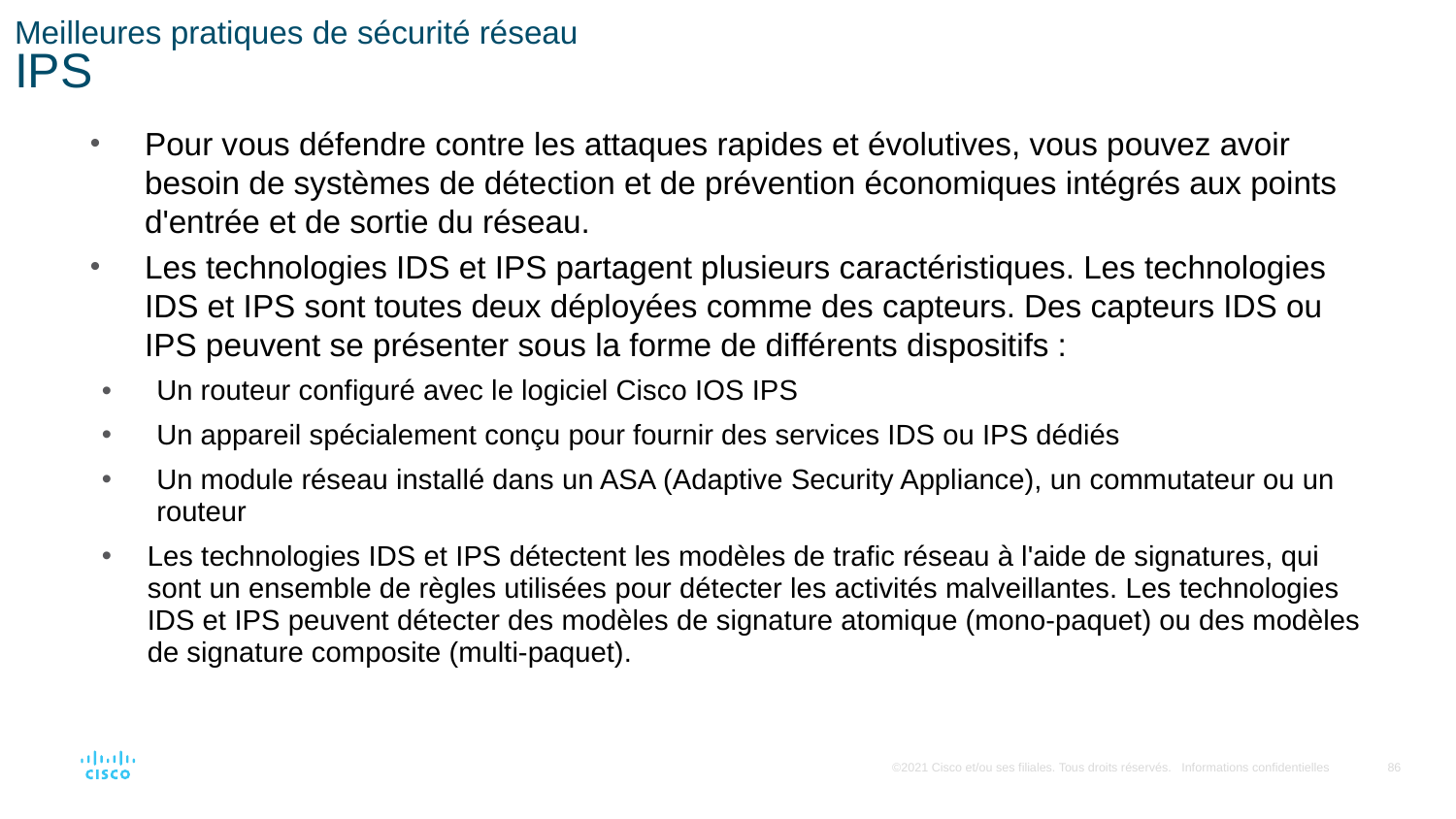

# Meilleures pratiques de sécurité réseau IPS
Pour vous défendre contre les attaques rapides et évolutives, vous pouvez avoir besoin de systèmes de détection et de prévention économiques intégrés aux points d'entrée et de sortie du réseau.
Les technologies IDS et IPS partagent plusieurs caractéristiques. Les technologies IDS et IPS sont toutes deux déployées comme des capteurs. Des capteurs IDS ou IPS peuvent se présenter sous la forme de différents dispositifs :
Un routeur configuré avec le logiciel Cisco IOS IPS
Un appareil spécialement conçu pour fournir des services IDS ou IPS dédiés
Un module réseau installé dans un ASA (Adaptive Security Appliance), un commutateur ou un routeur
Les technologies IDS et IPS détectent les modèles de trafic réseau à l'aide de signatures, qui sont un ensemble de règles utilisées pour détecter les activités malveillantes. Les technologies IDS et IPS peuvent détecter des modèles de signature atomique (mono-paquet) ou des modèles de signature composite (multi-paquet).